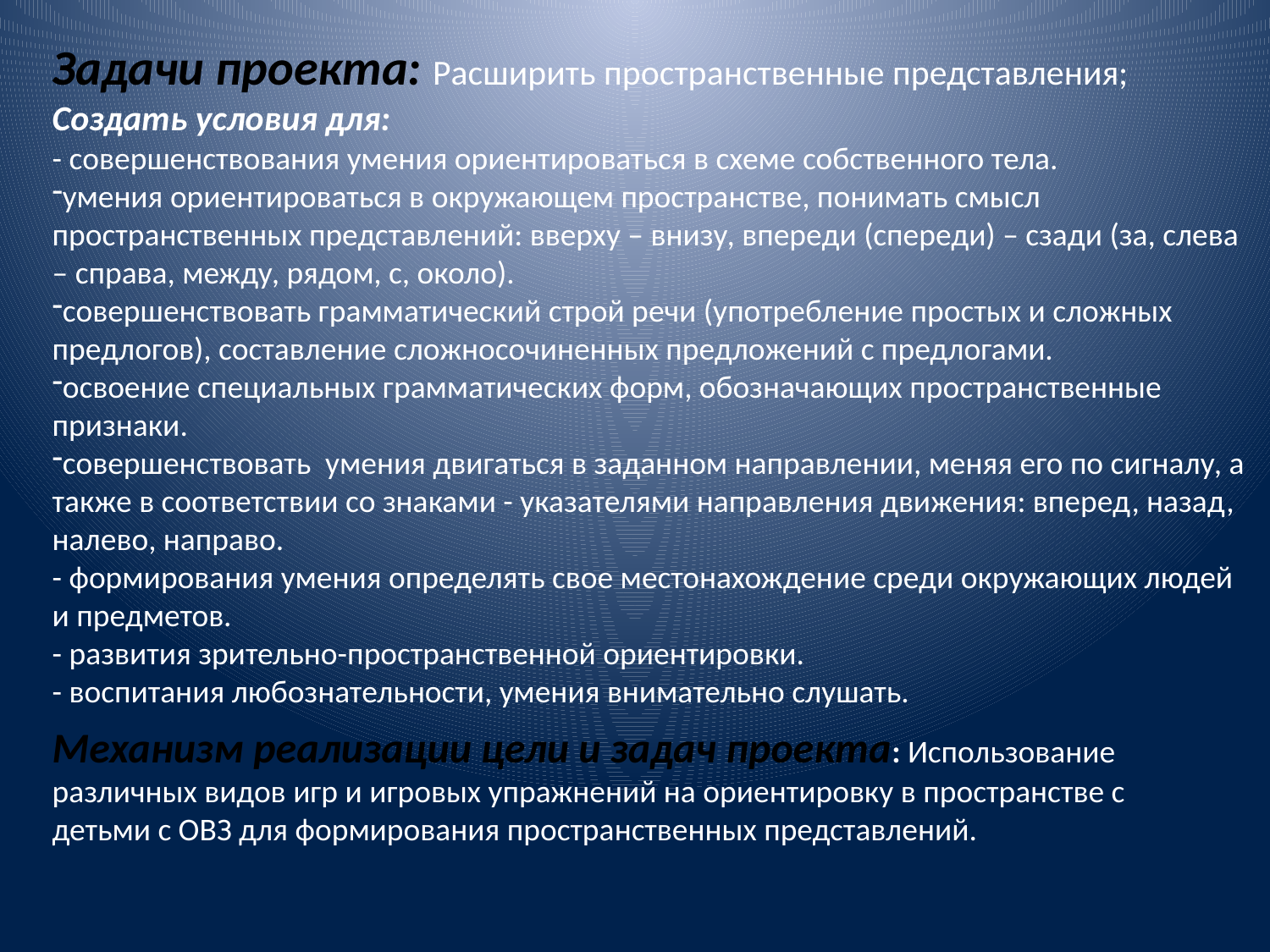

Задачи проекта: Расширить пространственные представления;
Создать условия для:
- совершенствования умения ориентироваться в схеме собственного тела.
умения ориентироваться в окружающем пространстве, понимать смысл пространственных представлений: вверху – внизу, впереди (спереди) – сзади (за, слева – справа, между, рядом, с, около).
совершенствовать грамматический строй речи (употребление простых и сложных предлогов), составление сложносочиненных предложений с предлогами.
освоение специальных грамматических форм, обозначающих пространственные признаки.
совершенствовать  умения двигаться в заданном направлении, меняя его по сигналу, а также в соответствии со знаками - указателями направления движения: вперед, назад, налево, направо.
- формирования умения определять свое местонахождение среди окружающих людей и предметов.
- развития зрительно-пространственной ориентировки.
- воспитания любознательности, умения внимательно слушать.
Механизм реализации цели и задач проекта: Использование различных видов игр и игровых упражнений на ориентировку в пространстве с детьми с ОВЗ для формирования пространственных представлений.